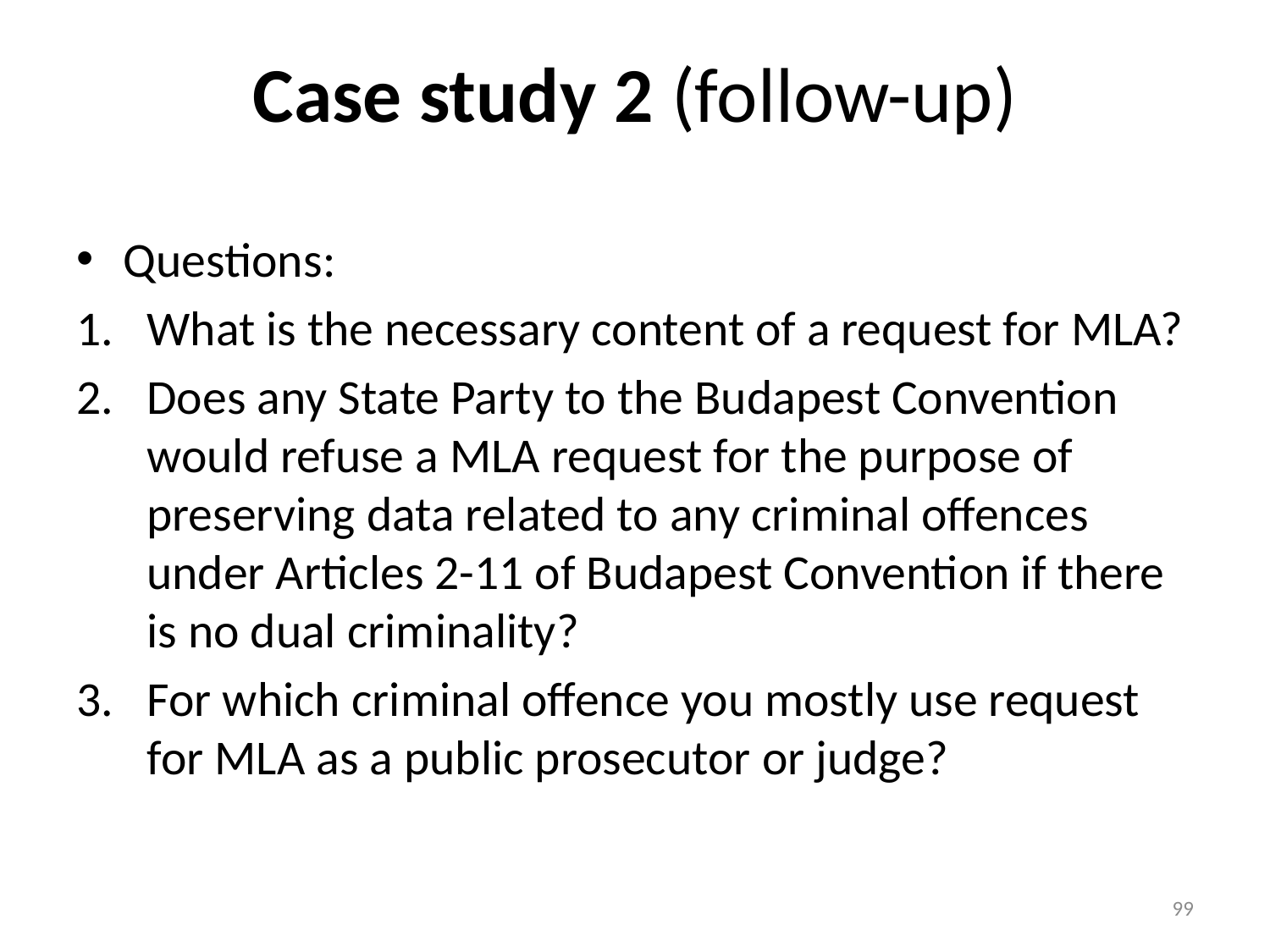

# Case study 2 (follow-up)
Questions:
What is the necessary content of a request for MLA?
Does any State Party to the Budapest Convention would refuse a MLA request for the purpose of preserving data related to any criminal offences under Articles 2-11 of Budapest Convention if there is no dual criminality?
For which criminal offence you mostly use request for MLA as a public prosecutor or judge?

99